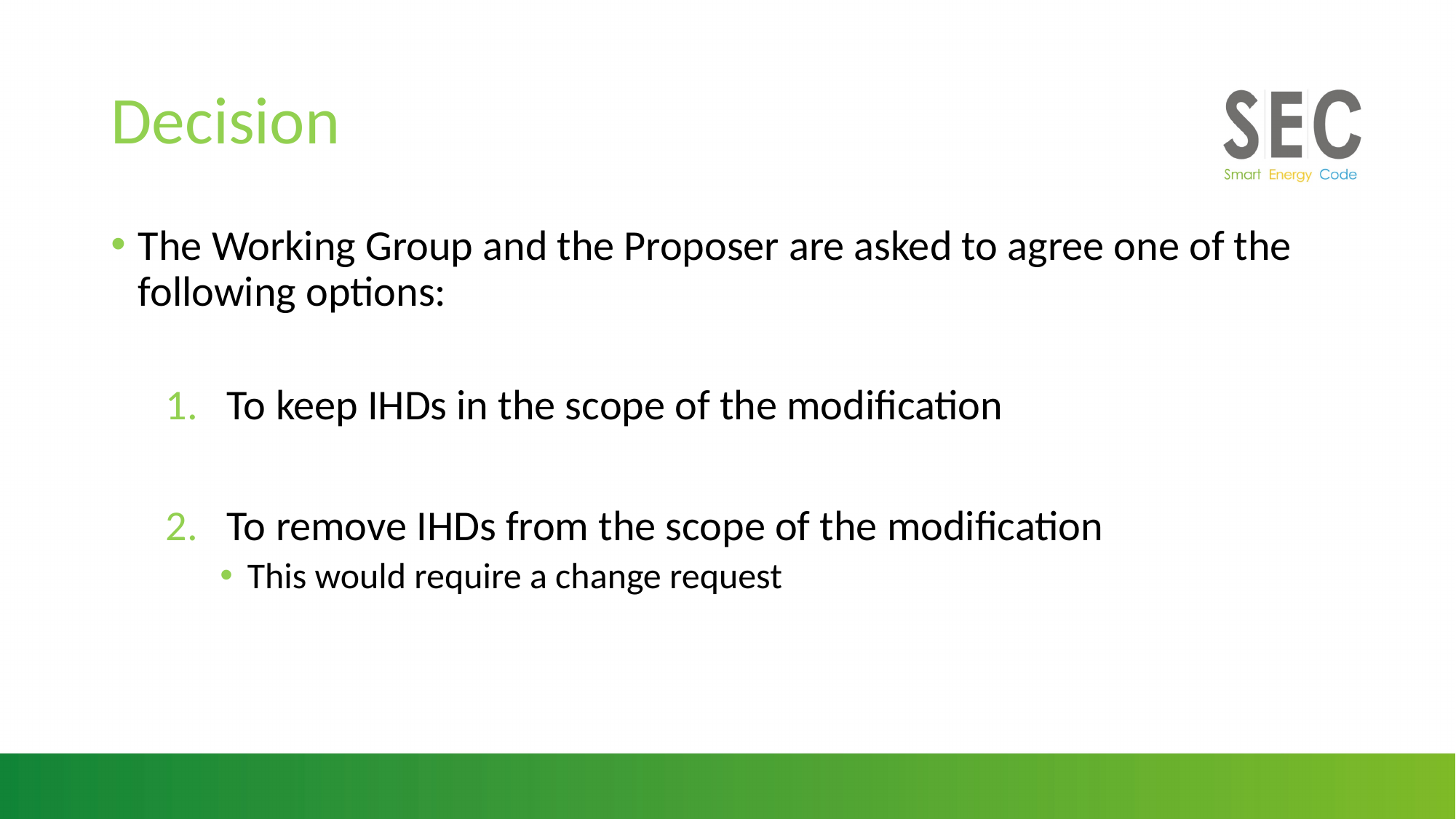

# Decision
The Working Group and the Proposer are asked to agree one of the following options:

To keep IHDs in the scope of the modification

To remove IHDs from the scope of the modification
This would require a change request